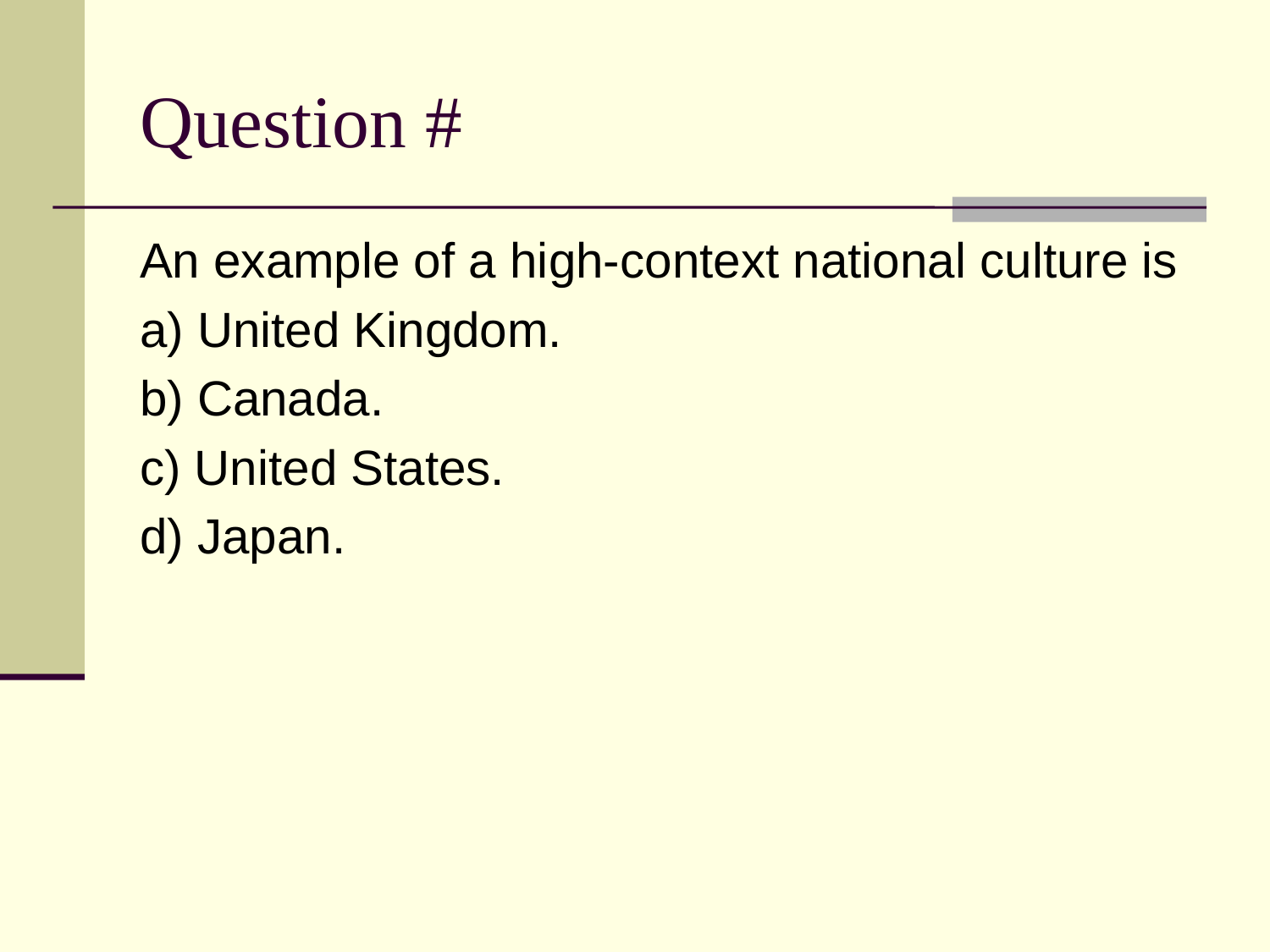

# Question #
An example of a high-context national culture is
a) United Kingdom.
b) Canada.
c) United States.
d) Japan.